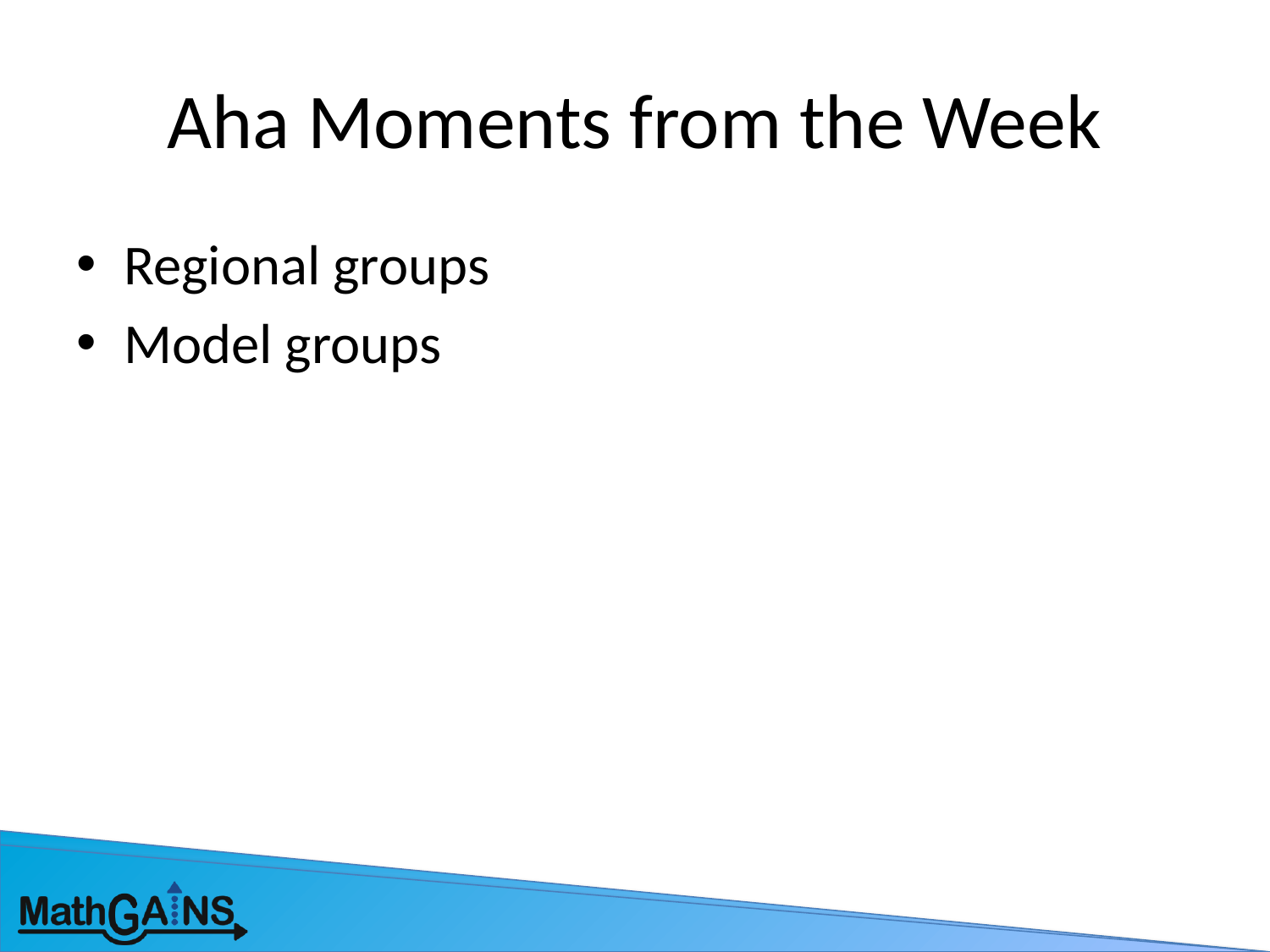

# Aha Moments from the Week
Regional groups
Model groups